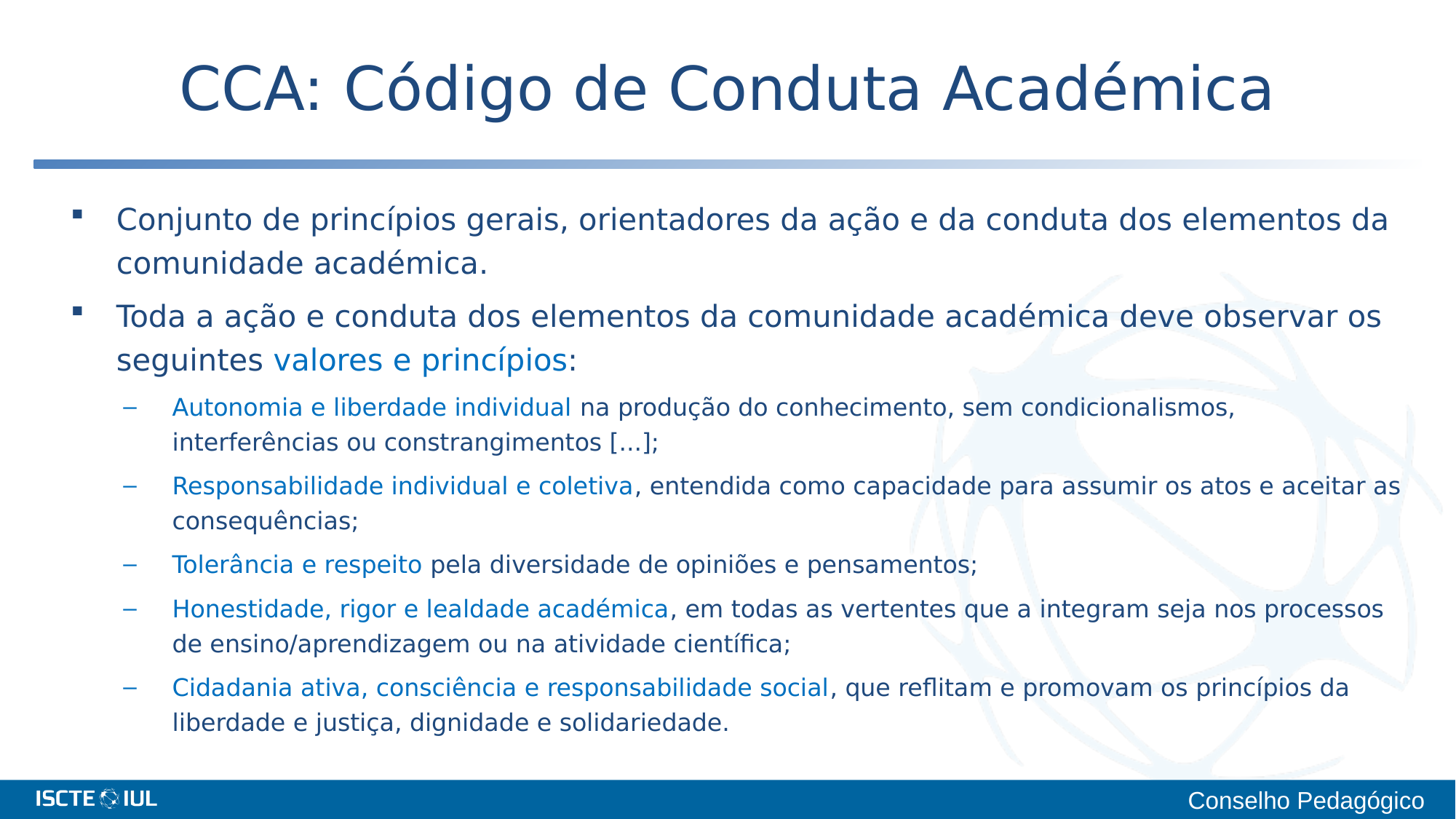

# CCA: Código de Conduta Académica
Conjunto de princípios gerais, orientadores da ação e da conduta dos elementos da comunidade académica.
Toda a ação e conduta dos elementos da comunidade académica deve observar os seguintes valores e princípios:
Autonomia e liberdade individual na produção do conhecimento, sem condicionalismos, interferências ou constrangimentos [...];
Responsabilidade individual e coletiva, entendida como capacidade para assumir os atos e aceitar as consequências;
Tolerância e respeito pela diversidade de opiniões e pensamentos;
Honestidade, rigor e lealdade académica, em todas as vertentes que a integram seja nos processos de ensino/aprendizagem ou na atividade científica;
Cidadania ativa, consciência e responsabilidade social, que reflitam e promovam os princípios da liberdade e justiça, dignidade e solidariedade.